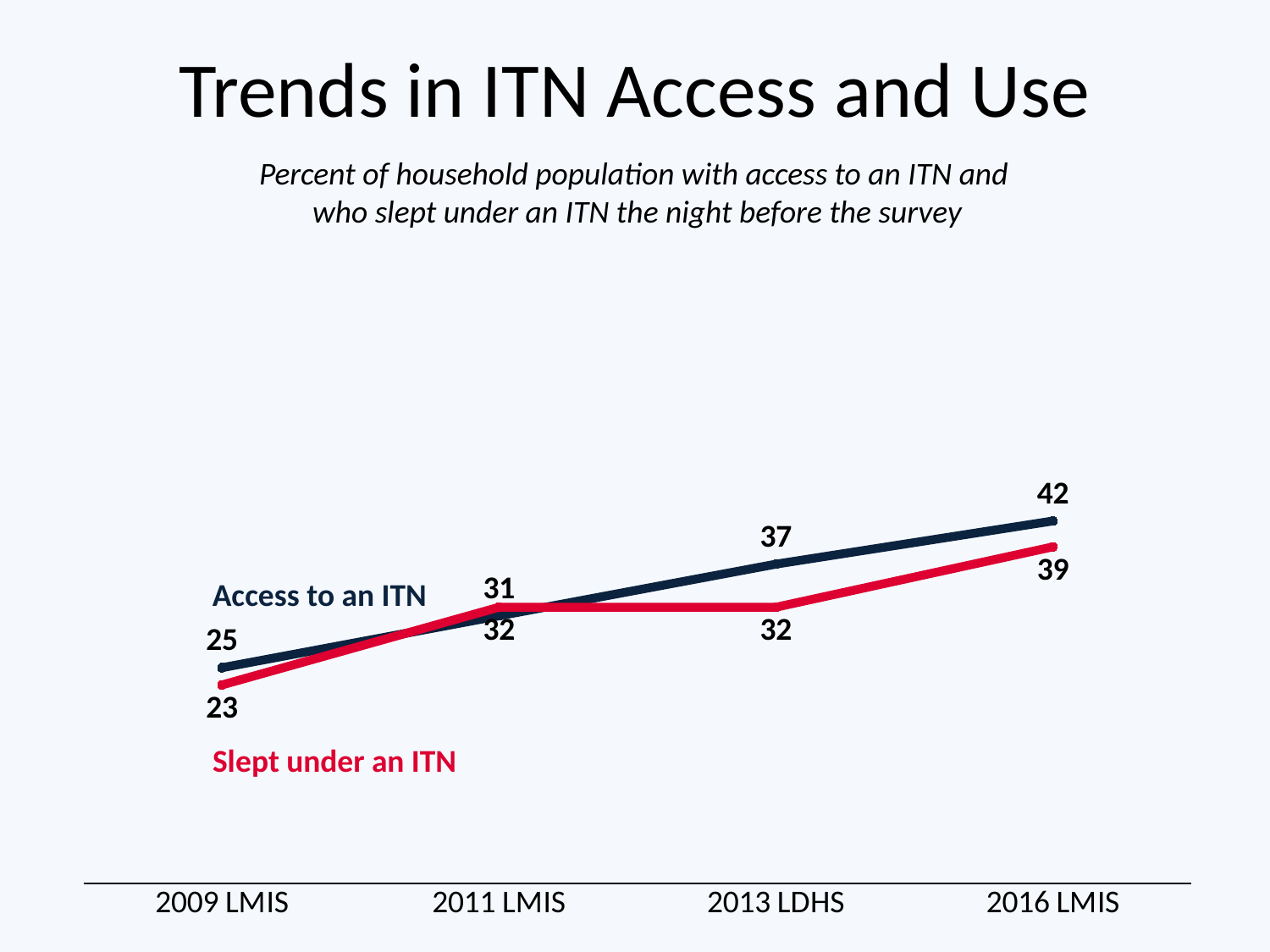

# Trends in ITN Access and Use
Percent of household population with access to an ITN and
who slept under an ITN the night before the survey

### Chart

| Category | Access to an ITN | Slept under an ITN |
|---|---|---|
| 2009 LMIS | 25.0 | 23.0 |
| 2011 LMIS | 31.0 | 32.0 |
| 2013 LDHS | 37.0 | 32.0 |
| 2016 LMIS | 42.0 | 39.0 |
Access to an ITN
Slept under an ITN